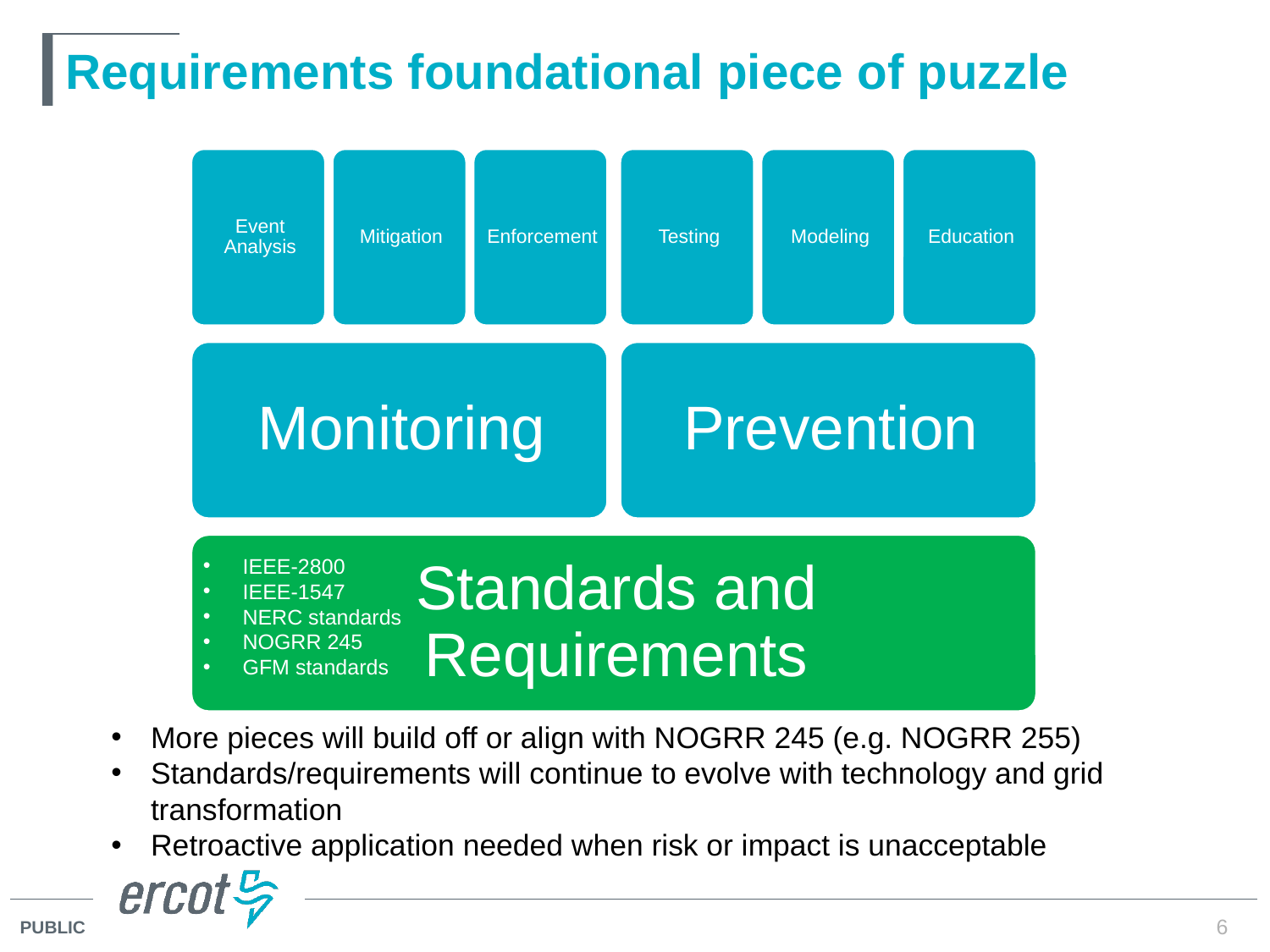

# Requirements foundational piece of puzzle
Standards and Requirements
Monitoring
Event Analysis
Mitigation
Enforcement
Prevention
Testing
Modeling
Education
IEEE-2800
IEEE-1547
NERC standards
NOGRR 245
GFM standards

More pieces will build off or align with NOGRR 245 (e.g. NOGRR 255)
Standards/requirements will continue to evolve with technology and grid transformation
Retroactive application needed when risk or impact is unacceptable

6